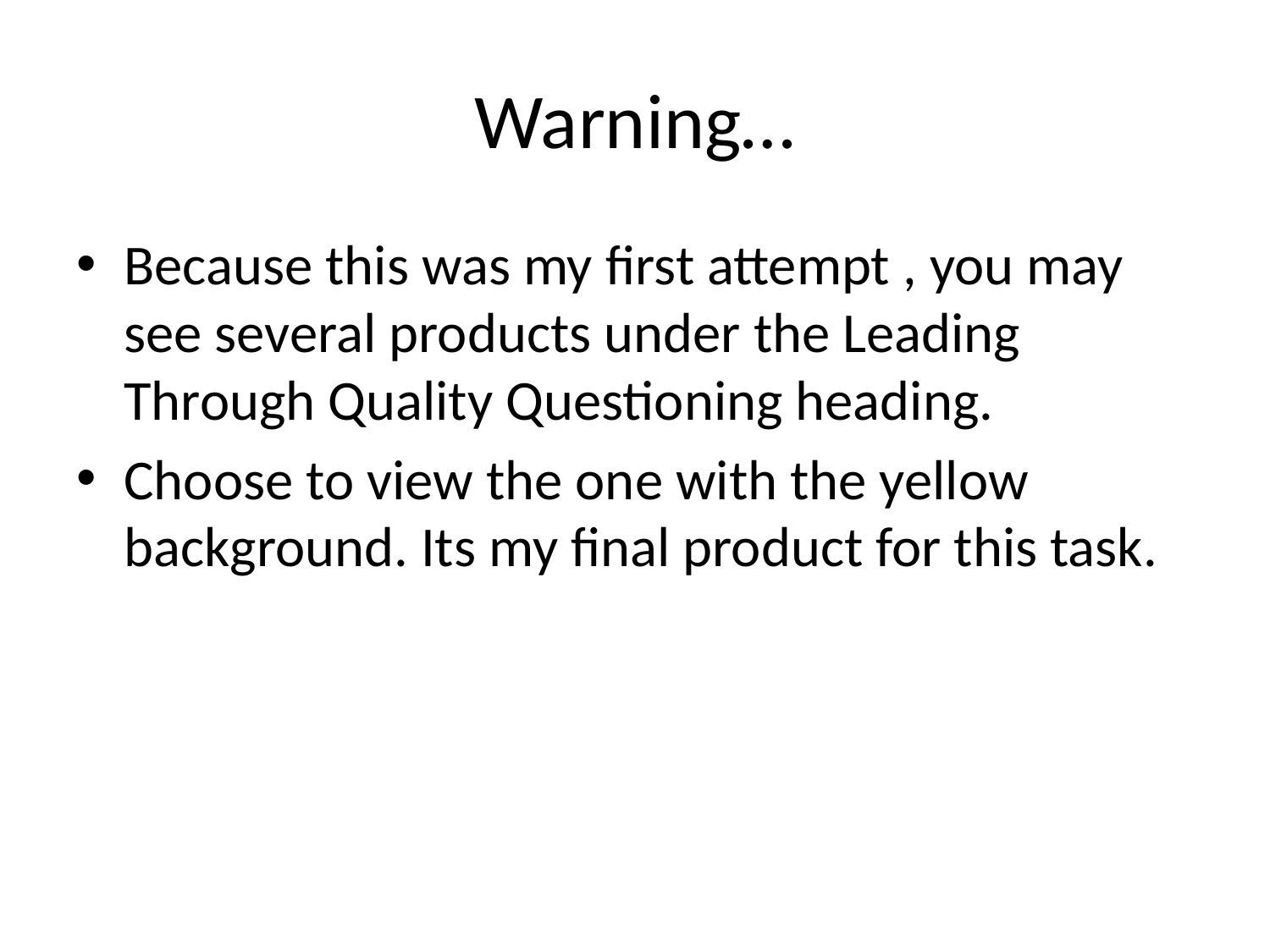

# Warning…
Because this was my first attempt , you may see several products under the Leading Through Quality Questioning heading.
Choose to view the one with the yellow background. Its my final product for this task.